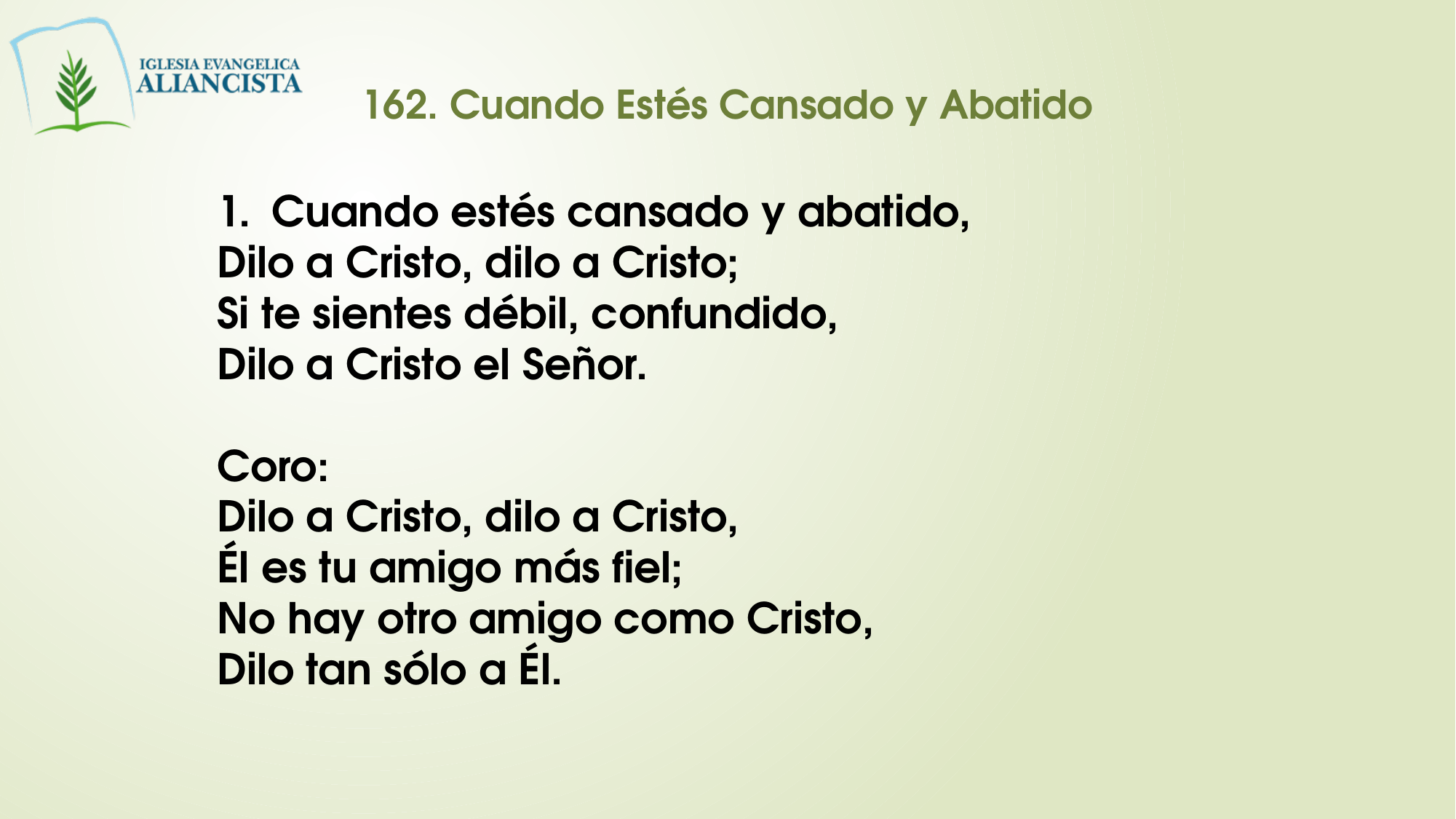

162. Cuando Estés Cansado y Abatido
Cuando estés cansado y abatido,
Dilo a Cristo, dilo a Cristo;
Si te sientes débil, confundido,
Dilo a Cristo el Señor.

Coro:
Dilo a Cristo, dilo a Cristo,
Él es tu amigo más fiel;
No hay otro amigo como Cristo,
Dilo tan sólo a Él.